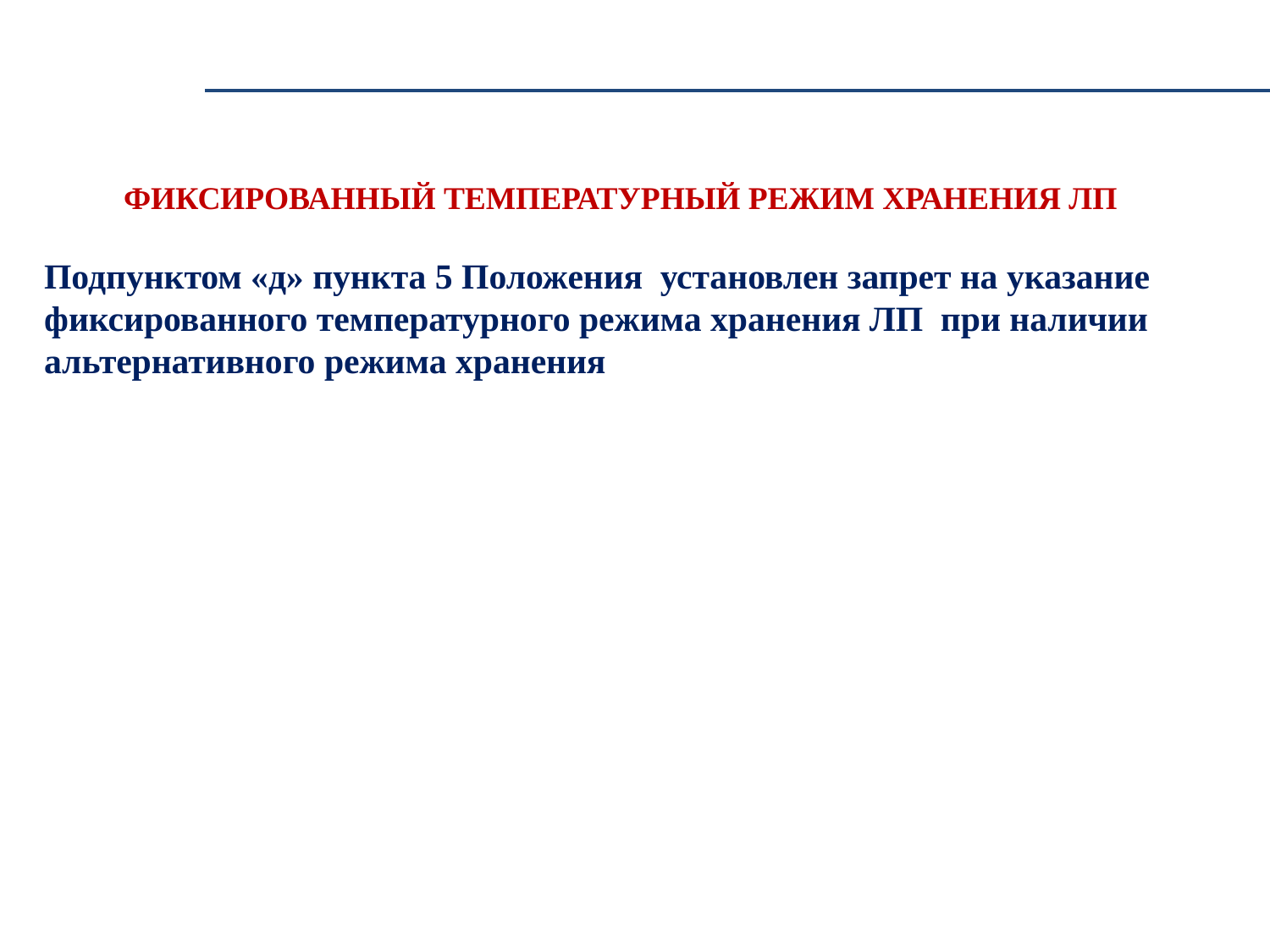

ФИКСИРОВАННЫЙ ТЕМПЕРАТУРНЫЙ РЕЖИМ ХРАНЕНИЯ ЛП

Подпунктом «д» пункта 5 Положения  установлен запрет на указание фиксированного температурного режима хранения ЛП  при наличии альтернативного режима хранения